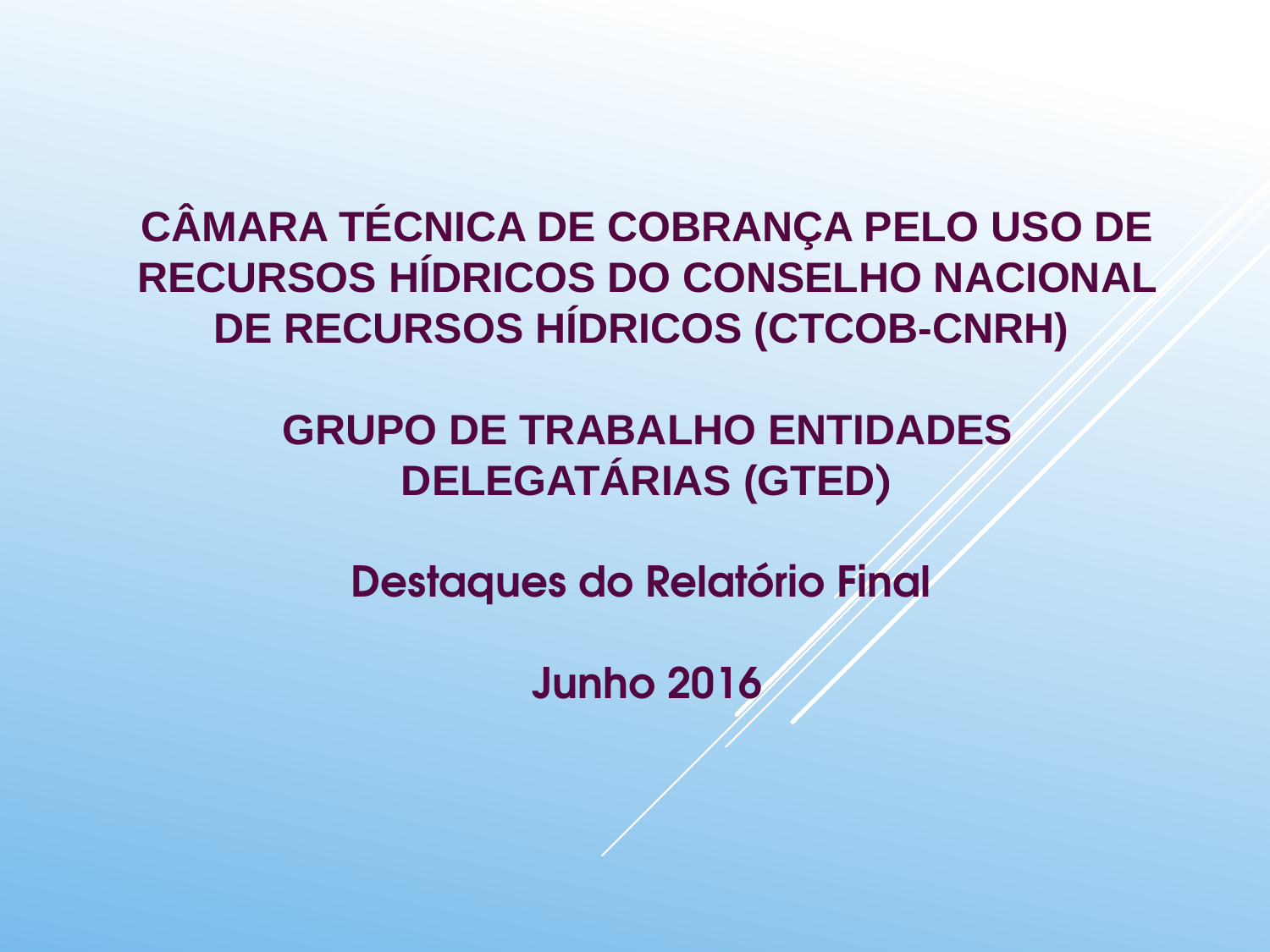

CÂMARA TÉCNICA DE COBRANÇA PELO USO DE RECURSOS HÍDRICOS DO CONSELHO NACIONAL DE RECURSOS HÍDRICOS (CTCOB-CNRH)

GRUPO DE TRABALHO ENTIDADES DELEGATÁRIAS (GTED)

Destaques do Relatório Final

Junho 2016